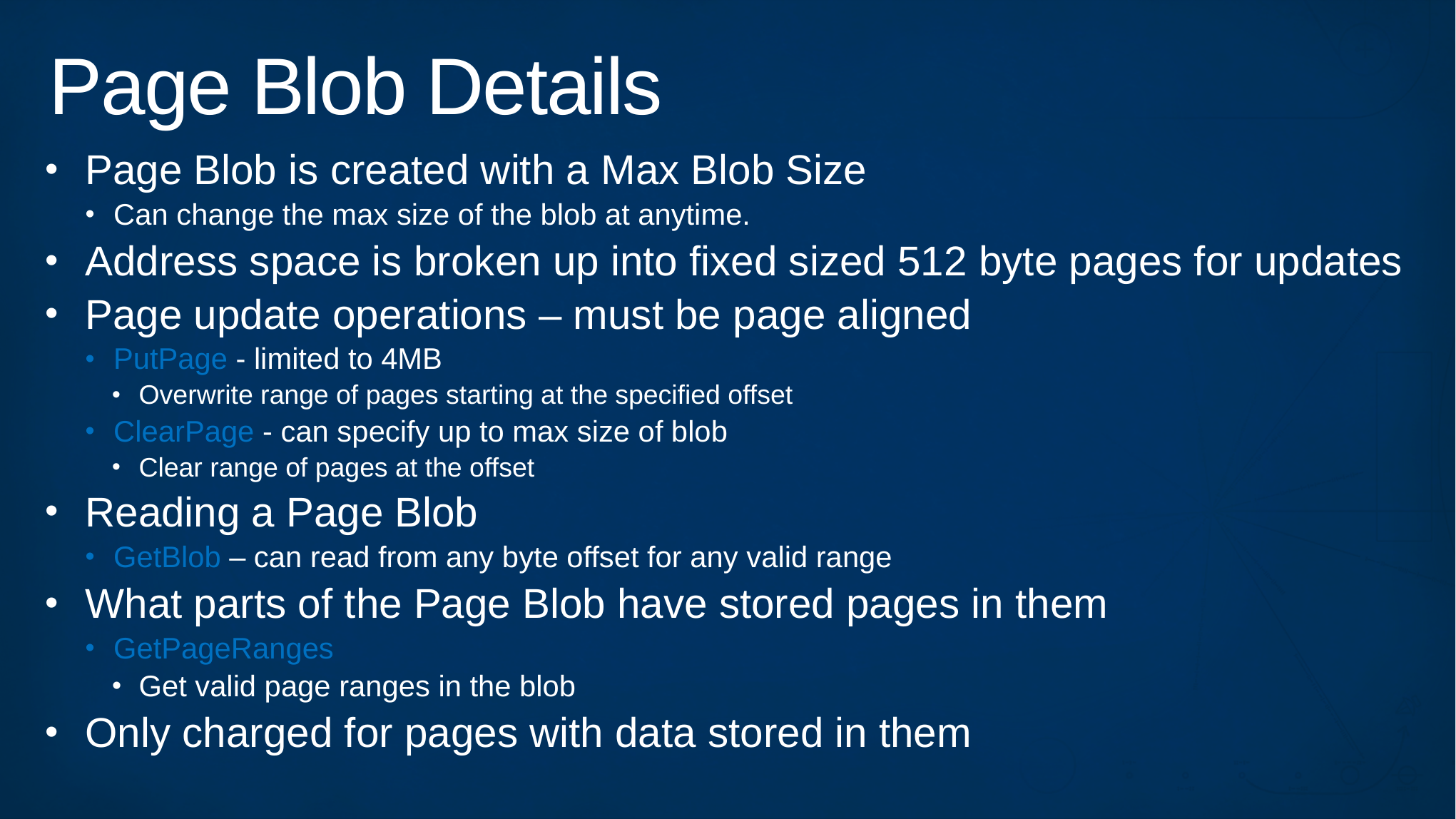

# Page Blob Details
Page Blob is created with a Max Blob Size
Can change the max size of the blob at anytime.
Address space is broken up into fixed sized 512 byte pages for updates
Page update operations – must be page aligned
PutPage - limited to 4MB
Overwrite range of pages starting at the specified offset
ClearPage - can specify up to max size of blob
Clear range of pages at the offset
Reading a Page Blob
GetBlob – can read from any byte offset for any valid range
What parts of the Page Blob have stored pages in them
GetPageRanges
Get valid page ranges in the blob
Only charged for pages with data stored in them